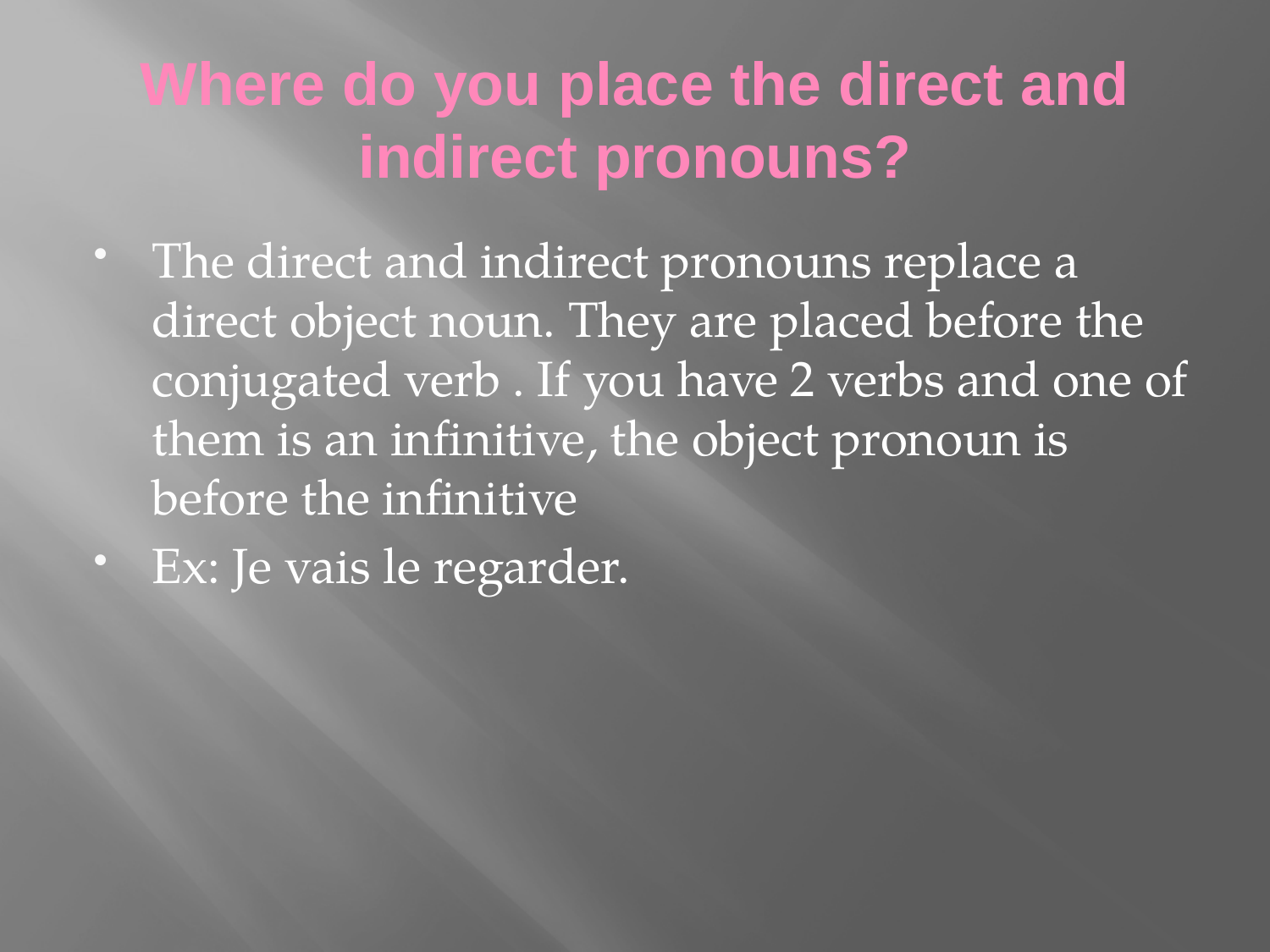

# Where do you place the direct and indirect pronouns?
The direct and indirect pronouns replace a direct object noun. They are placed before the conjugated verb . If you have 2 verbs and one of them is an infinitive, the object pronoun is before the infinitive
Ex: Je vais le regarder.